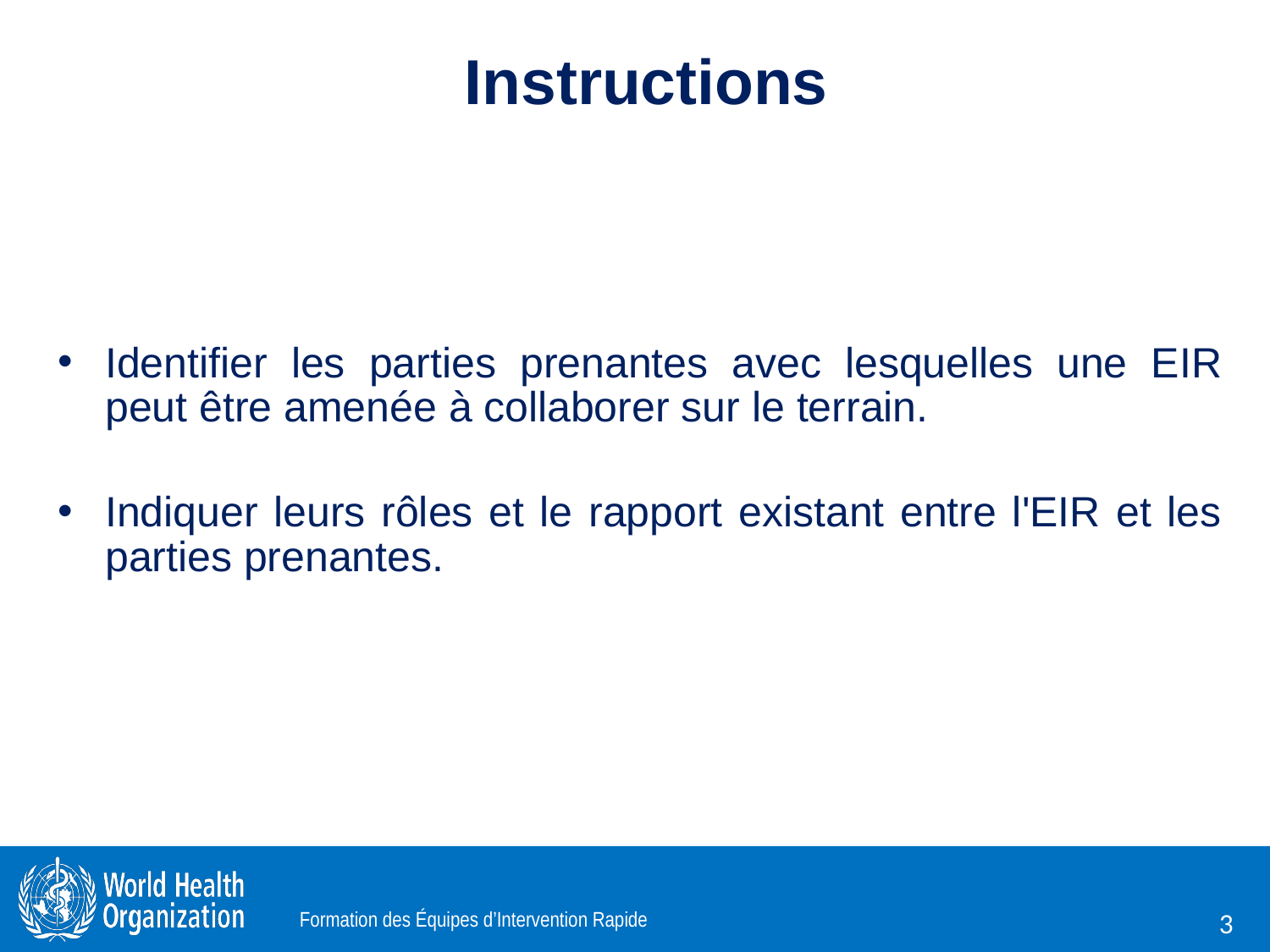

# Instructions
Identifier les parties prenantes avec lesquelles une EIR peut être amenée à collaborer sur le terrain.

Indiquer leurs rôles et le rapport existant entre l'EIR et les parties prenantes.